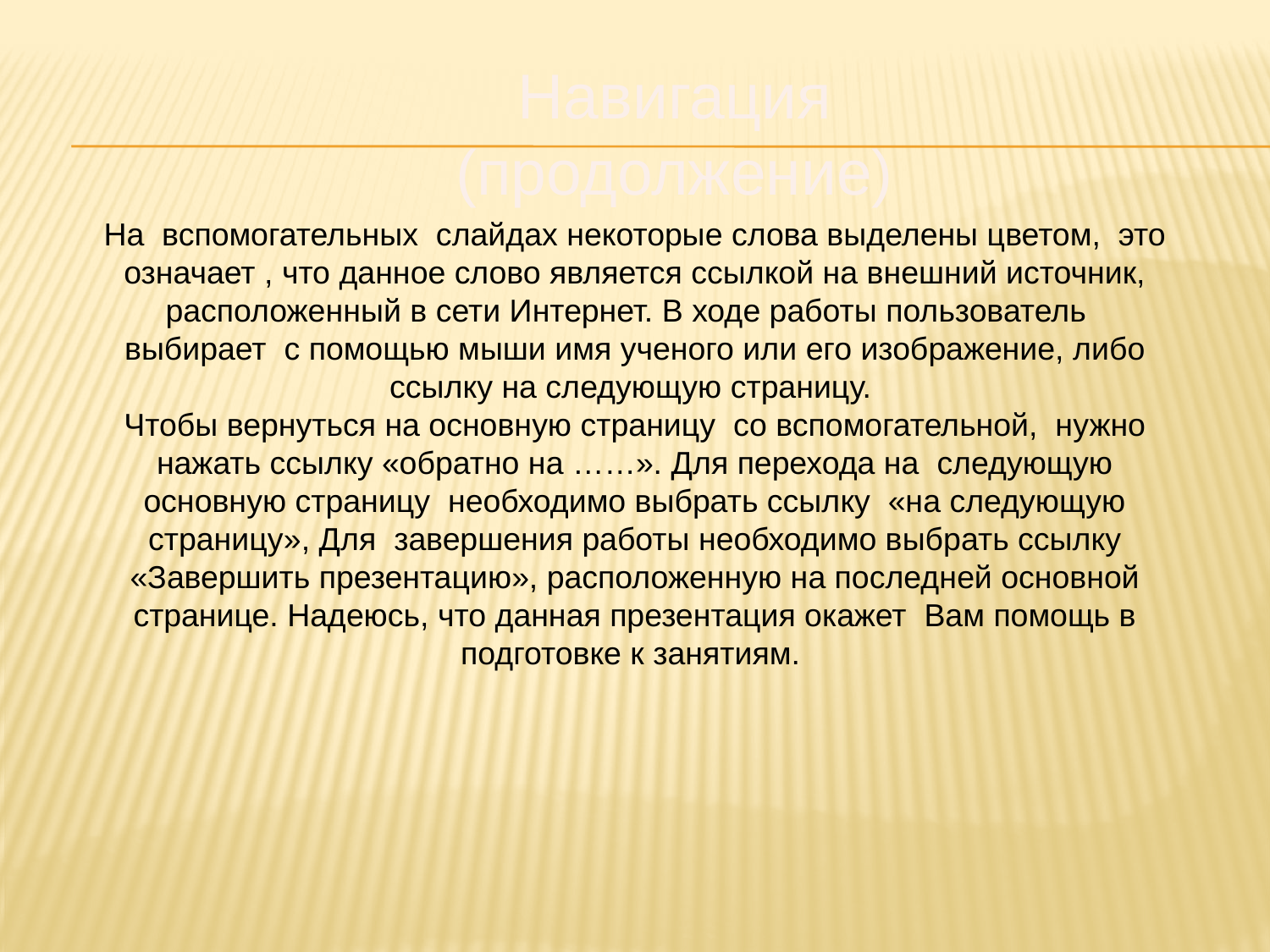

Навигация (продолжение)
На  вспомогательных  слайдах некоторые слова выделены цветом,  это означает , что данное слово является ссылкой на внешний источник, расположенный в сети Интернет. В ходе работы пользователь   выбирает  с помощью мыши имя ученого или его изображение, либо ссылку на следующую страницу.
Чтобы вернуться на основную страницу  со вспомогательной,  нужно нажать ссылку «обратно на ……». Для перехода на  следующую основную страницу  необходимо выбрать ссылку  «на следующую страницу», Для  завершения работы необходимо выбрать ссылку «Завершить презентацию», расположенную на последней основной странице. Надеюсь, что данная презентация окажет  Вам помощь в подготовке к занятиям.